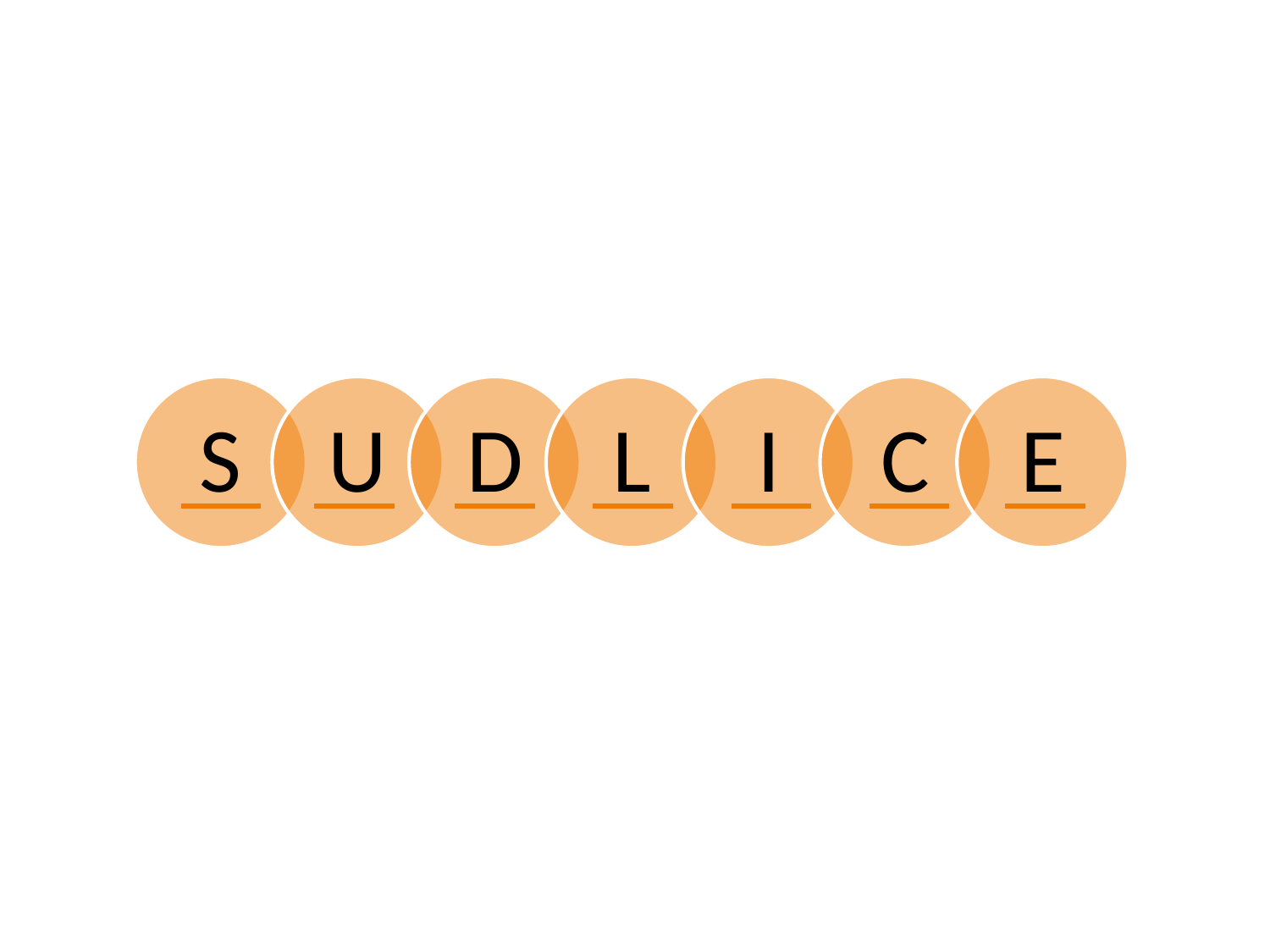

S
U
D
L
I
C
E